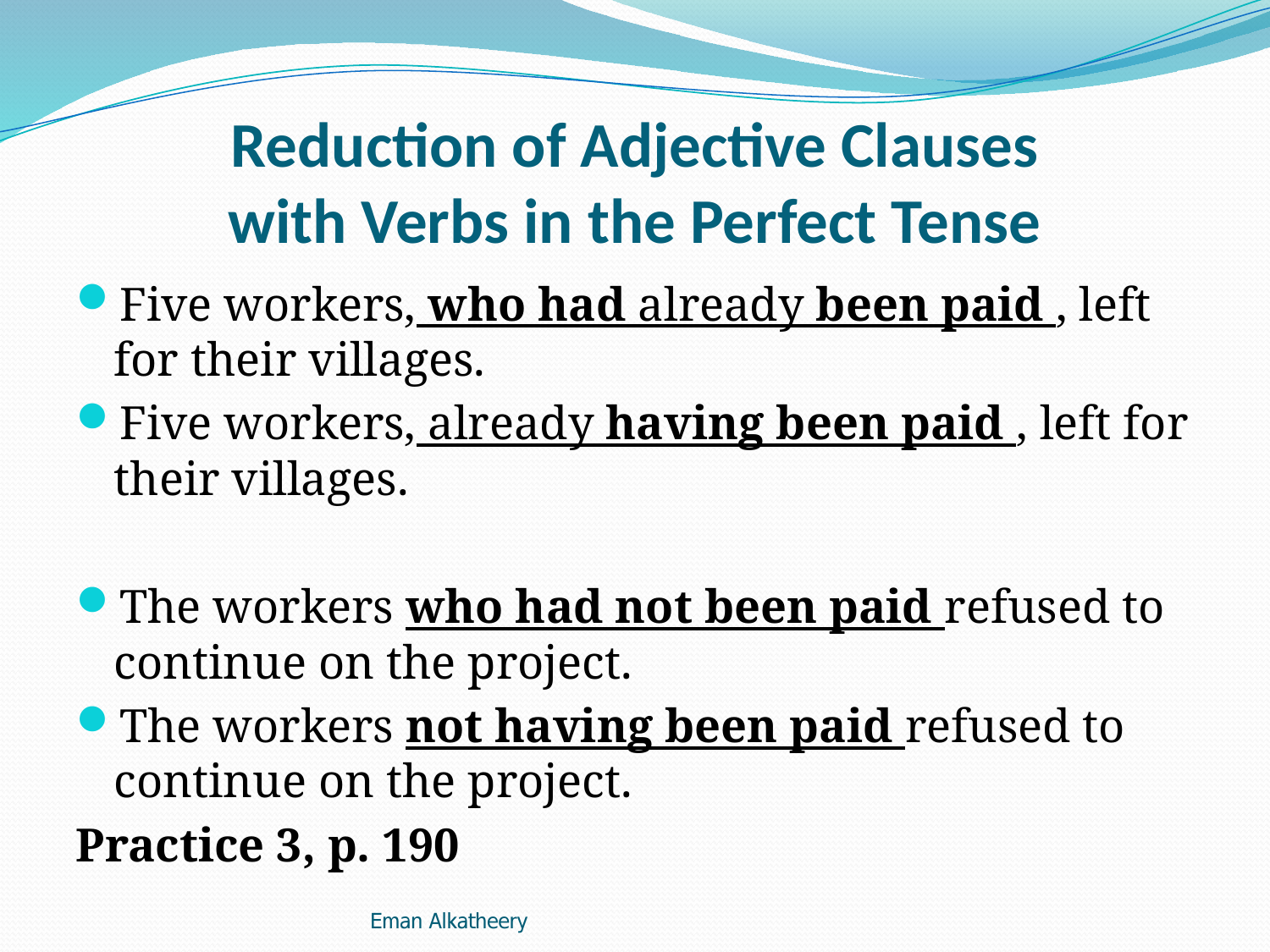

# Reduction of Adjective Clauses with Verbs in the Perfect Tense
Five workers, who had already been paid , left for their villages.
Five workers, already having been paid , left for their villages.

The workers who had not been paid refused to continue on the project.
The workers not having been paid refused to continue on the project.
Practice 3, p. 190

Eman Alkatheery